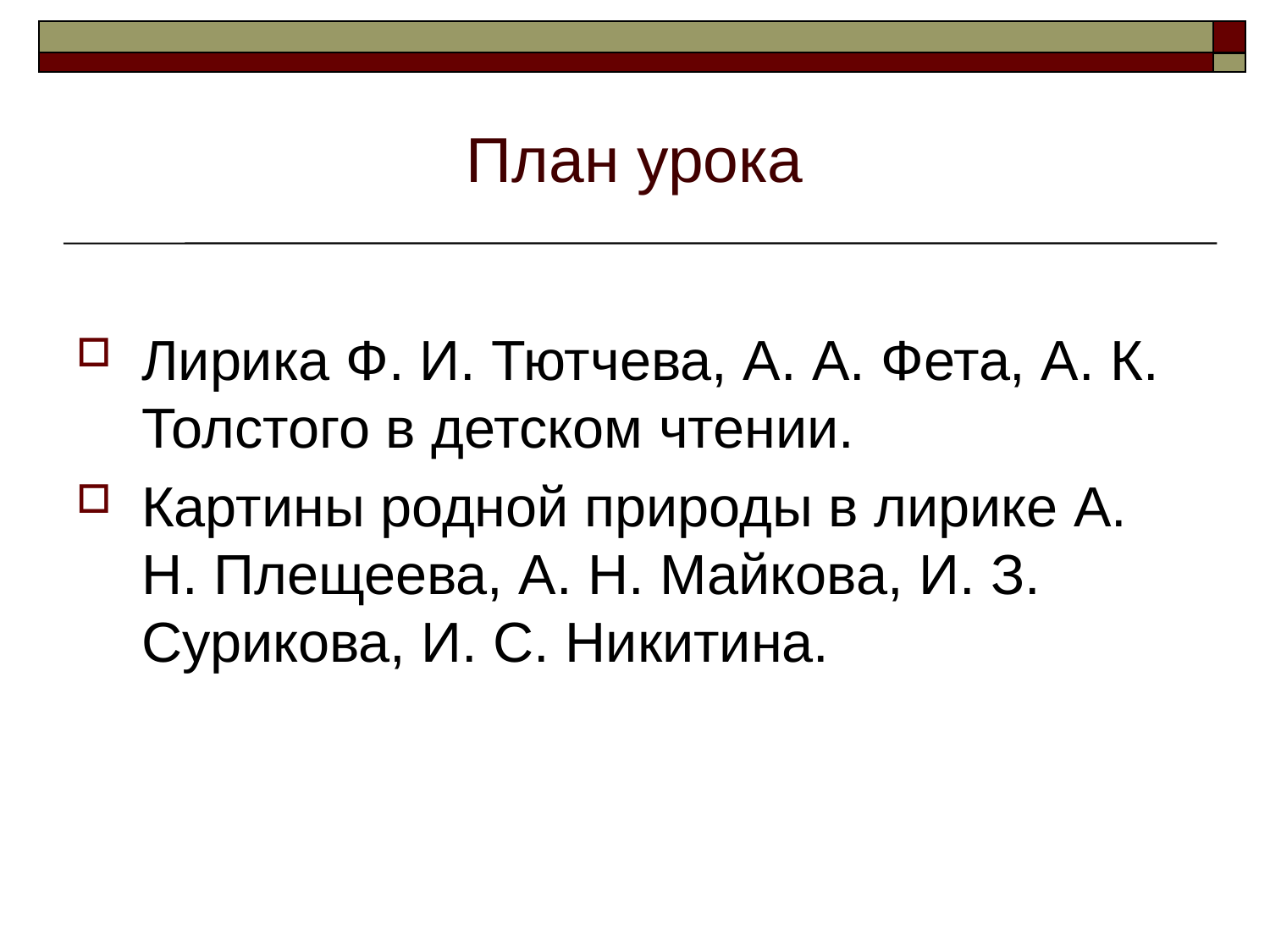

# План урока
Лирика Ф. И. Тютчева, А. А. Фета, А. К. Толстого в детском чтении.
Картины родной природы в лирике А. Н. Плещеева, А. Н. Майкова, И. З. Сурикова, И. С. Никитина.